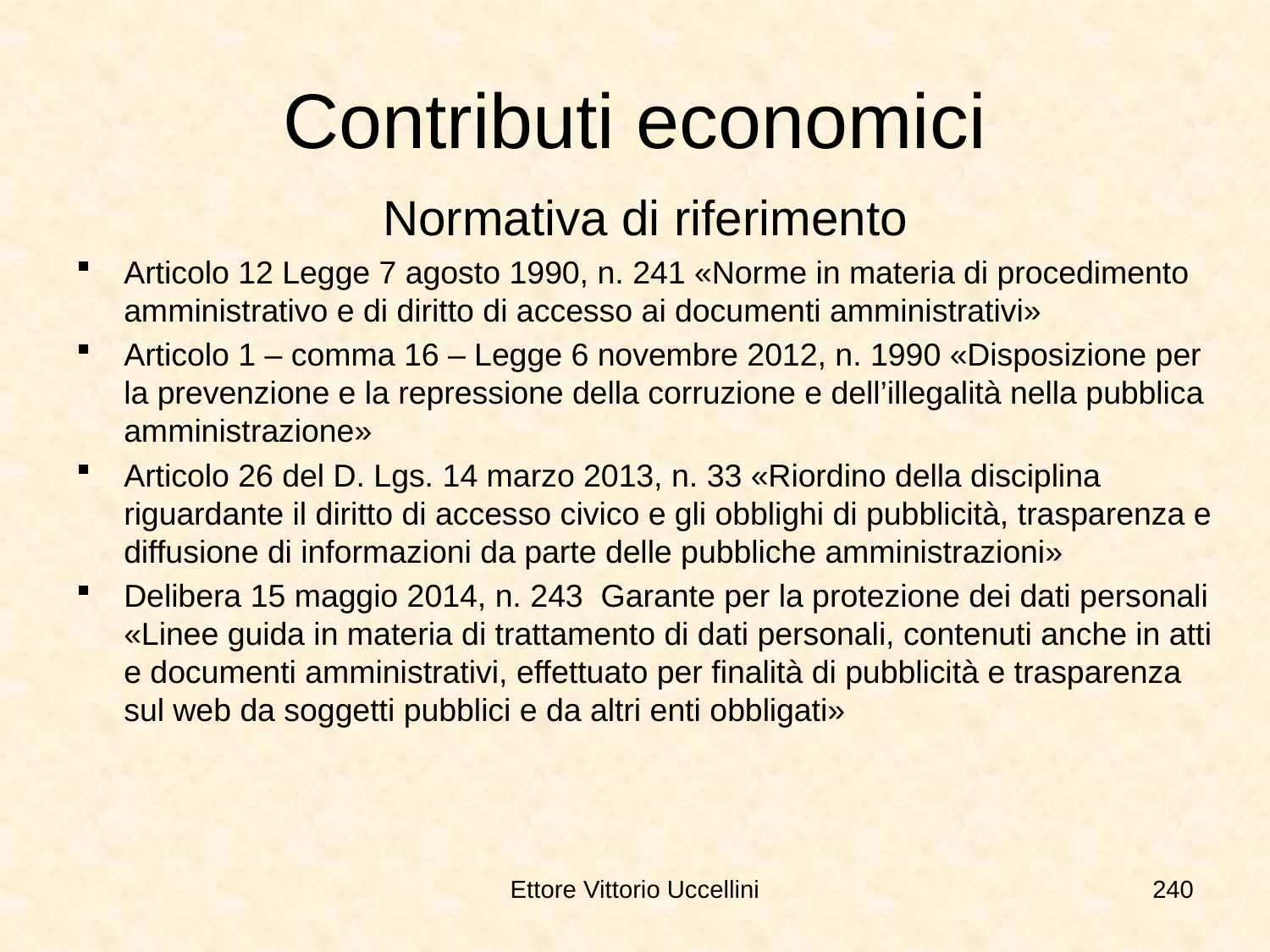

# Contributi economici
Normativa di riferimento
Articolo 12 Legge 7 agosto 1990, n. 241 «Norme in materia di procedimento amministrativo e di diritto di accesso ai documenti amministrativi»
Articolo 1 – comma 16 – Legge 6 novembre 2012, n. 1990 «Disposizione per la prevenzione e la repressione della corruzione e dell’illegalità nella pubblica amministrazione»
Articolo 26 del D. Lgs. 14 marzo 2013, n. 33 «Riordino della disciplina riguardante il diritto di accesso civico e gli obblighi di pubblicità, trasparenza e diffusione di informazioni da parte delle pubbliche amministrazioni»
Delibera 15 maggio 2014, n. 243  Garante per la protezione dei dati personali «Linee guida in materia di trattamento di dati personali, contenuti anche in atti e documenti amministrativi, effettuato per finalità di pubblicità e trasparenza sul web da soggetti pubblici e da altri enti obbligati»
Ettore Vittorio Uccellini
240